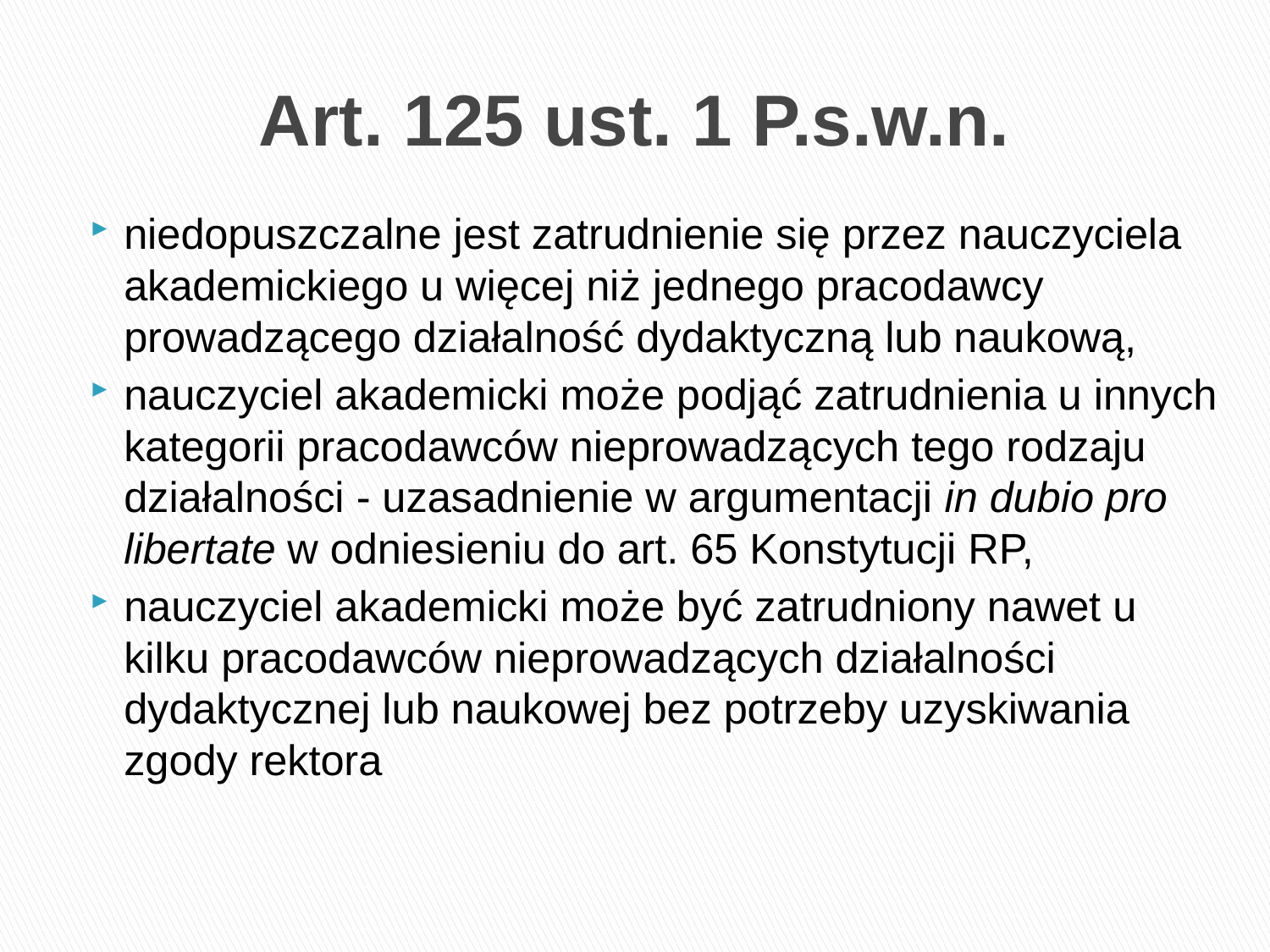

# Art. 125 ust. 1 P.s.w.n.
niedopuszczalne jest zatrudnienie się przez nauczyciela akademickiego u więcej niż jednego pracodawcy prowadzącego działalność dydaktyczną lub naukową,
nauczyciel akademicki może podjąć zatrudnienia u innych kategorii pracodawców nieprowadzących tego rodzaju działalności - uzasadnienie w argumentacji in dubio pro libertate w odniesieniu do art. 65 Konstytucji RP,
nauczyciel akademicki może być zatrudniony nawet u kilku pracodawców nieprowadzących działalności dydaktycznej lub naukowej bez potrzeby uzyskiwania zgody rektora